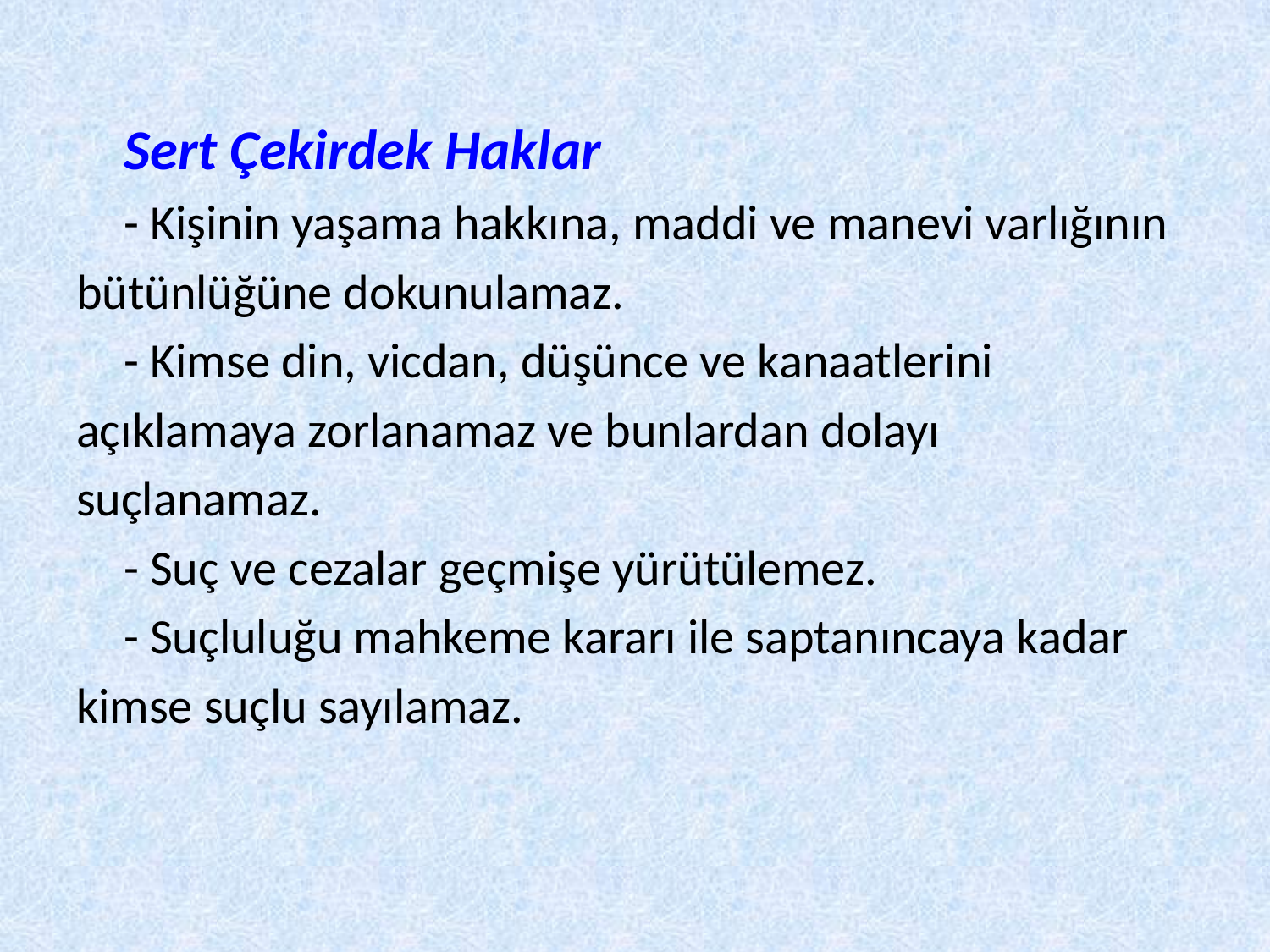

Sert Çekirdek Haklar
	- Kişinin yaşama hakkına, maddi ve manevi varlığının
bütünlüğüne dokunulamaz.
	- Kimse din, vicdan, düşünce ve kanaatlerini
açıklamaya zorlanamaz ve bunlardan dolayı
suçlanamaz.
	- Suç ve cezalar geçmişe yürütülemez.
	- Suçluluğu mahkeme kararı ile saptanıncaya kadar
kimse suçlu sayılamaz.